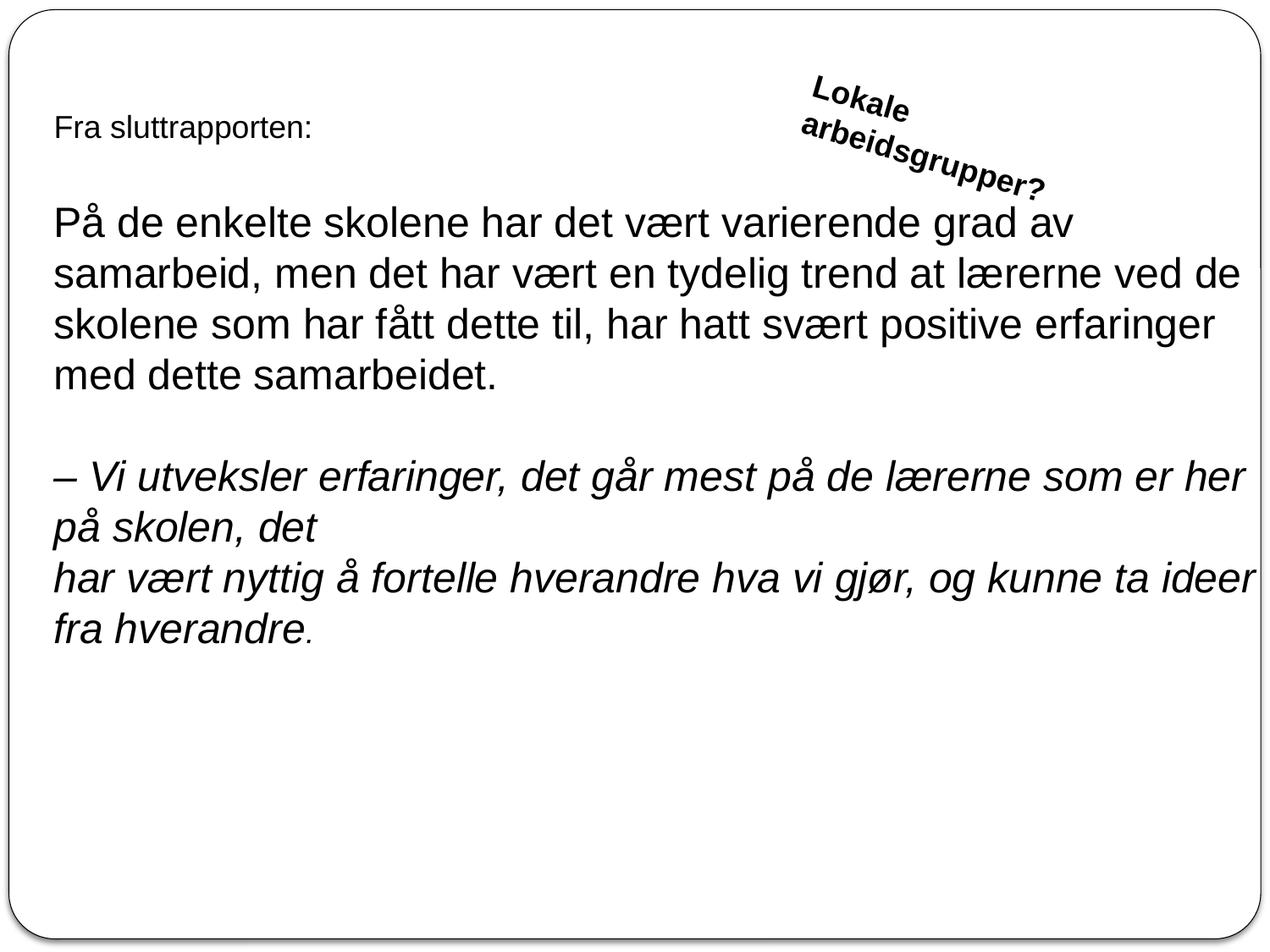

Fra sluttrapporten:

På de enkelte skolene har det vært varierende grad av samarbeid, men det har vært en tydelig trend at lærerne ved de skolene som har fått dette til, har hatt svært positive erfaringer med dette samarbeidet.

– Vi utveksler erfaringer, det går mest på de lærerne som er her på skolen, det
har vært nyttig å fortelle hverandre hva vi gjør, og kunne ta ideer fra hverandre.

Lokale arbeidsgrupper?